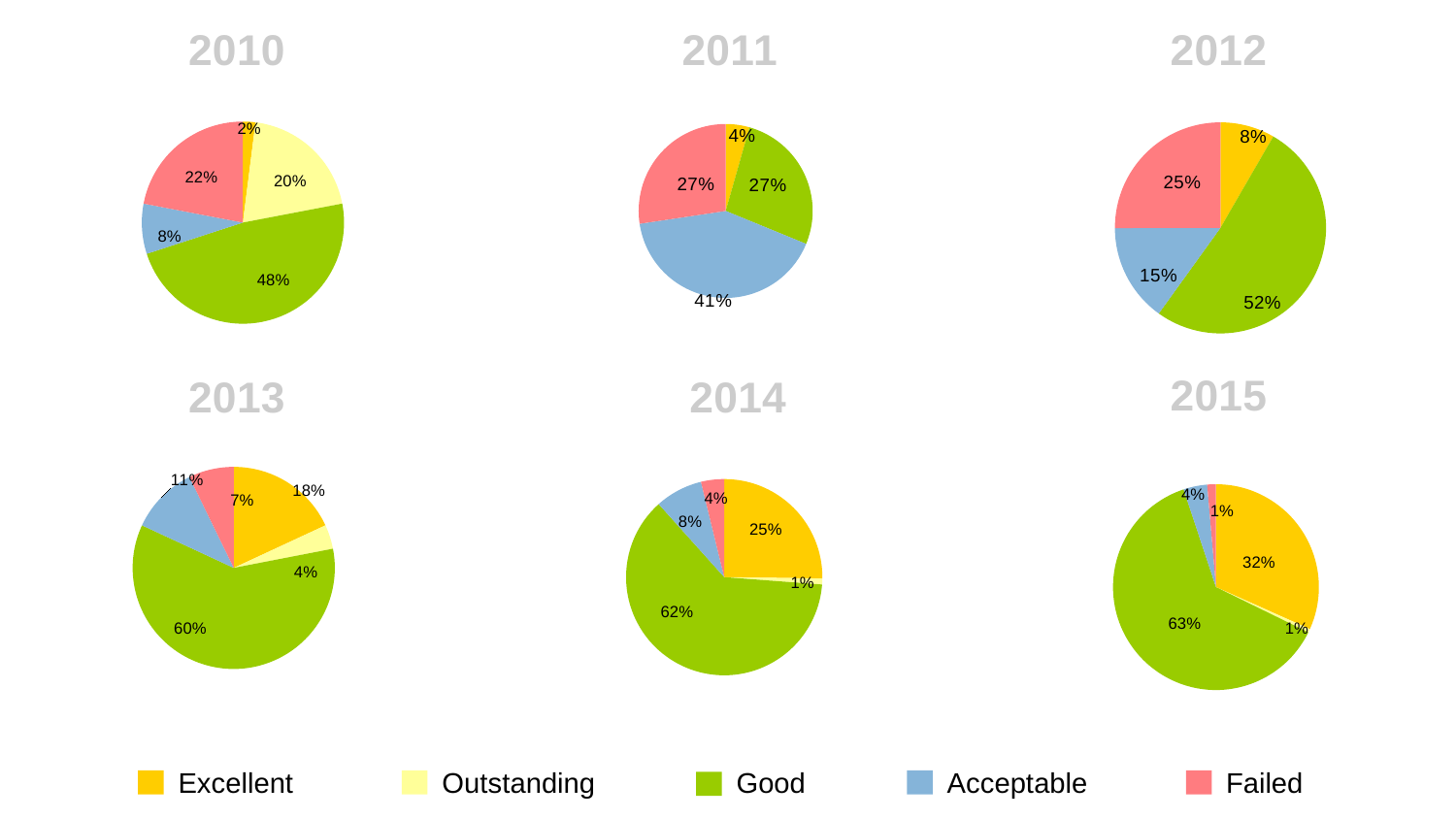

### Chart:

| Category | 2010 |
|---|---|
| Excellent | 1.0 |
| Outstanding | 10.0 |
| Good | 24.0 |
| Acceptable | 4.0 |
| Failed | 11.0 |

### Chart:

| Category | 2011 |
|---|---|
| Excellent | 22.0 |
| Outstanding | None |
| Good | 133.0 |
| Acceptable | 206.0 |
| Failed | 136.0 |

### Chart:

| Category | 2012 |
|---|---|
| Excellent | 50.0 |
| Outstanding | None |
| Good | 309.0 |
| Acceptable | 90.0 |
| Failed | 150.0 |

### Chart:

| Category | 2015 |
|---|---|
| Excellent | 349.0 |
| Outstanding | 6.0 |
| Good | 690.0 |
| Acceptable | 41.0 |
| Failed | 15.0 |

### Chart:

| Category | 2013 |
|---|---|
| Excellent | 168.0 |
| Outstanding | 36.0 |
| Good | 557.0 |
| Acceptable | 101.0 |
| Failed | 67.0 |

### Chart:

| Category | 2014 |
|---|---|
| Excellent | 258.0 |
| Outstanding | 10.0 |
| Good | 636.0 |
| Acceptable | 80.0 |
| Failed | 39.0 |
Acceptable
Failed
Excellent
Outstanding
Good